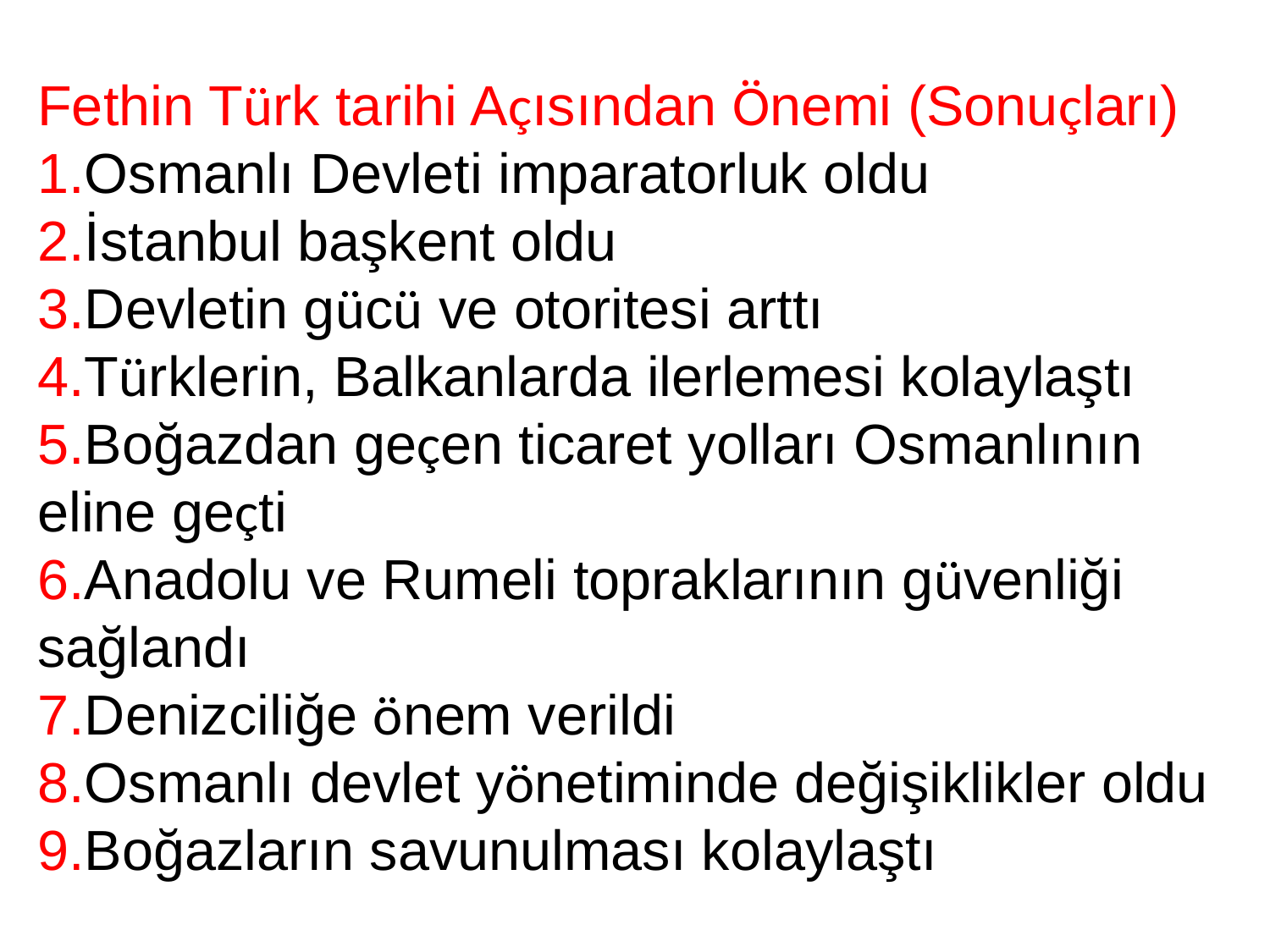

Fethin Türk tarihi Açısından Önemi (Sonuçları)
1.Osmanlı Devleti imparatorluk oldu
2.İstanbul başkent oldu
3.Devletin gücü ve otoritesi arttı
4.Türklerin, Balkanlarda ilerlemesi kolaylaştı
5.Boğazdan geçen ticaret yolları Osmanlının eline geçti
6.Anadolu ve Rumeli topraklarının güvenliği sağlandı
7.Denizciliğe önem verildi
8.Osmanlı devlet yönetiminde değişiklikler oldu
9.Boğazların savunulması kolaylaştı